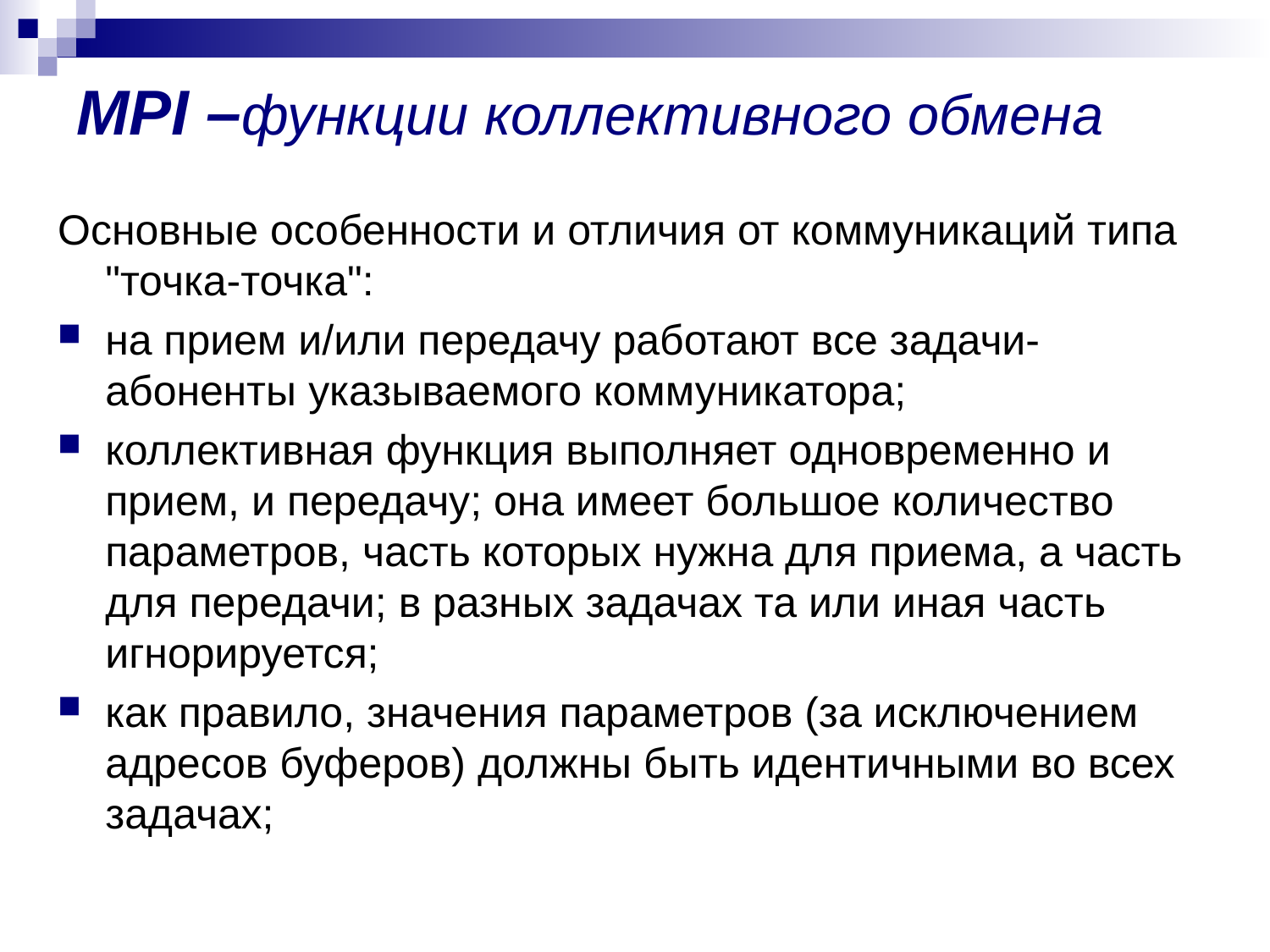

# MPI –функции коллективного обмена
Основные особенности и отличия от коммуникаций типа "точка-точка":
на прием и/или передачу работают все задачи-абоненты указываемого коммуникатора;
коллективная функция выполняет одновременно и прием, и передачу; она имеет большое количество параметров, часть которых нужна для приема, а часть для передачи; в разных задачах та или иная часть игнорируется;
как правило, значения параметров (за исключением адресов буферов) должны быть идентичными во всех задачах;